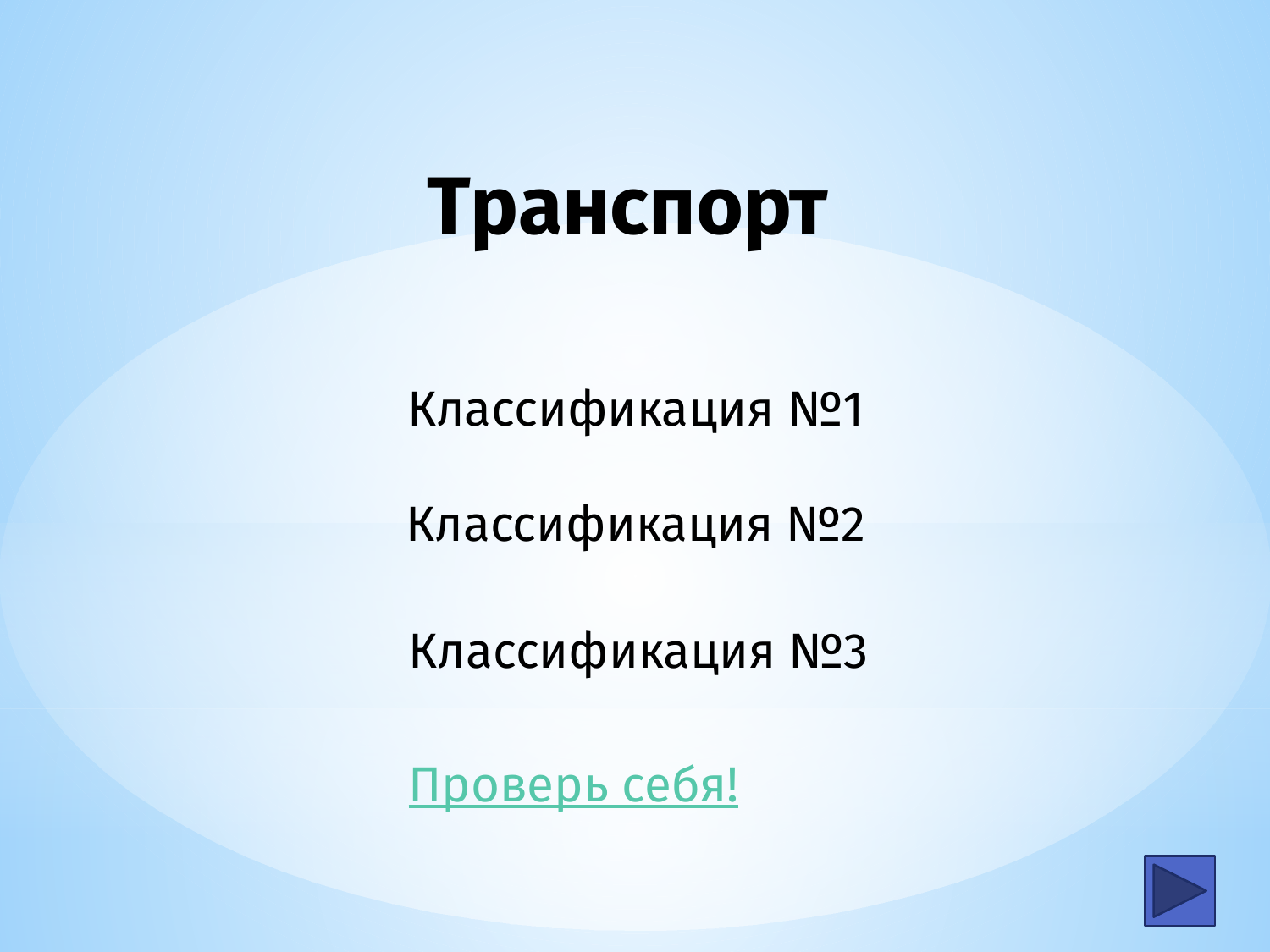

# Транспорт
Классификация №1
Классификация №2
Классификация №3
Проверь себя!